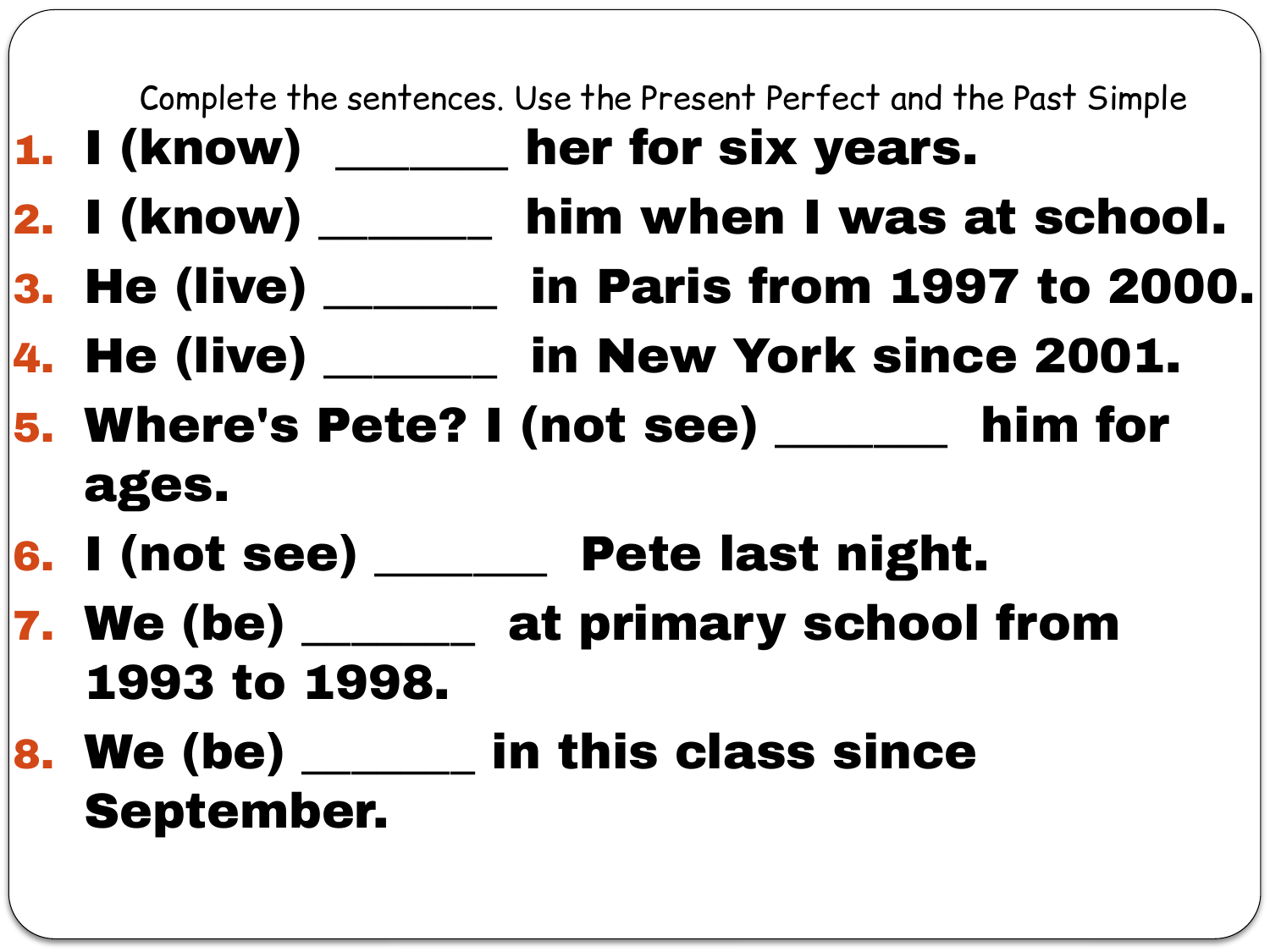

# Complete the sentences. Use the Present Perfect and the Past Simple
I (know)  _______ her for six years.
I (know) _______  him when I was at school.
He (live) _______  in Paris from 1997 to 2000.
He (live) _______  in New York since 2001.
Where's Pete? I (not see) _______  him for ages.
I (not see) _______  Pete last night.
We (be) _______  at primary school from 1993 to 1998.
We (be) _______ in this class since September.